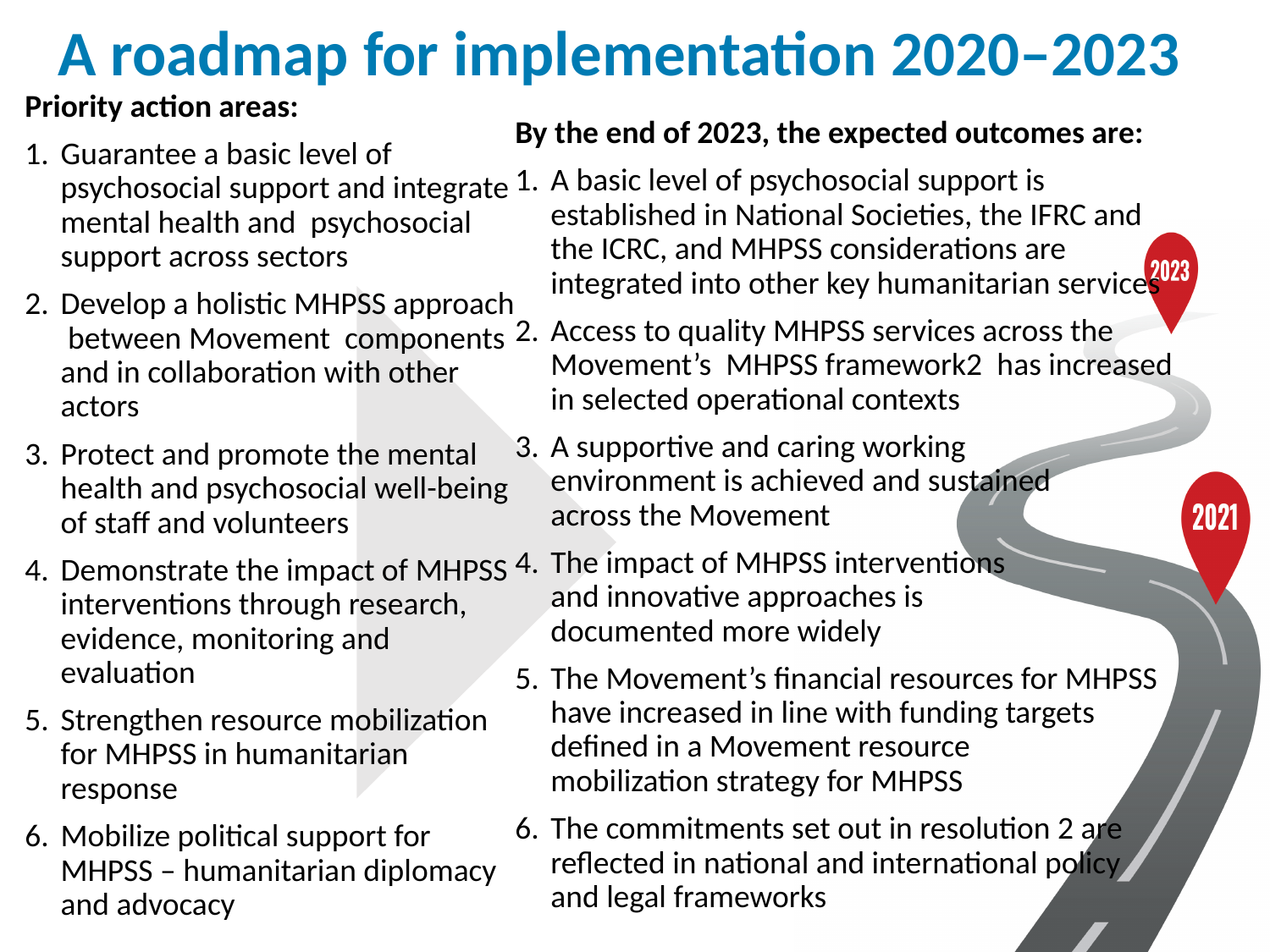

# A roadmap for implementation 2020–2023
Priority action areas:
Guarantee a basic level of psychosocial support and integrate mental health and  psychosocial support across sectors
Develop a holistic MHPSS approach  between Movement  components and in collaboration with other actors
Protect and promote the mental health and psychosocial well-being of staff and volunteers
Demonstrate the impact of MHPSS interventions through research, evidence, monitoring and evaluation
Strengthen resource mobilization for MHPSS in humanitarian response
Mobilize political support for MHPSS – humanitarian diplomacy and advocacy

By the end of 2023, the expected outcomes are:
A basic level of psychosocial support is established in National Societies, the IFRC and the ICRC, and MHPSS considerations are integrated into other key humanitarian services
Access to quality MHPSS services across the Movement’s  MHPSS framework2  has increased in selected operational contexts
A supportive and caring working
environment is achieved and sustained
across the Movement
The impact of MHPSS interventions
and innovative approaches is 		      documented more widely
The Movement’s financial resources for MHPSS have increased in line with funding targets defined in a Movement resource
mobilization strategy for MHPSS
The commitments set out in resolution 2 are reflected in national and international policy and legal frameworks